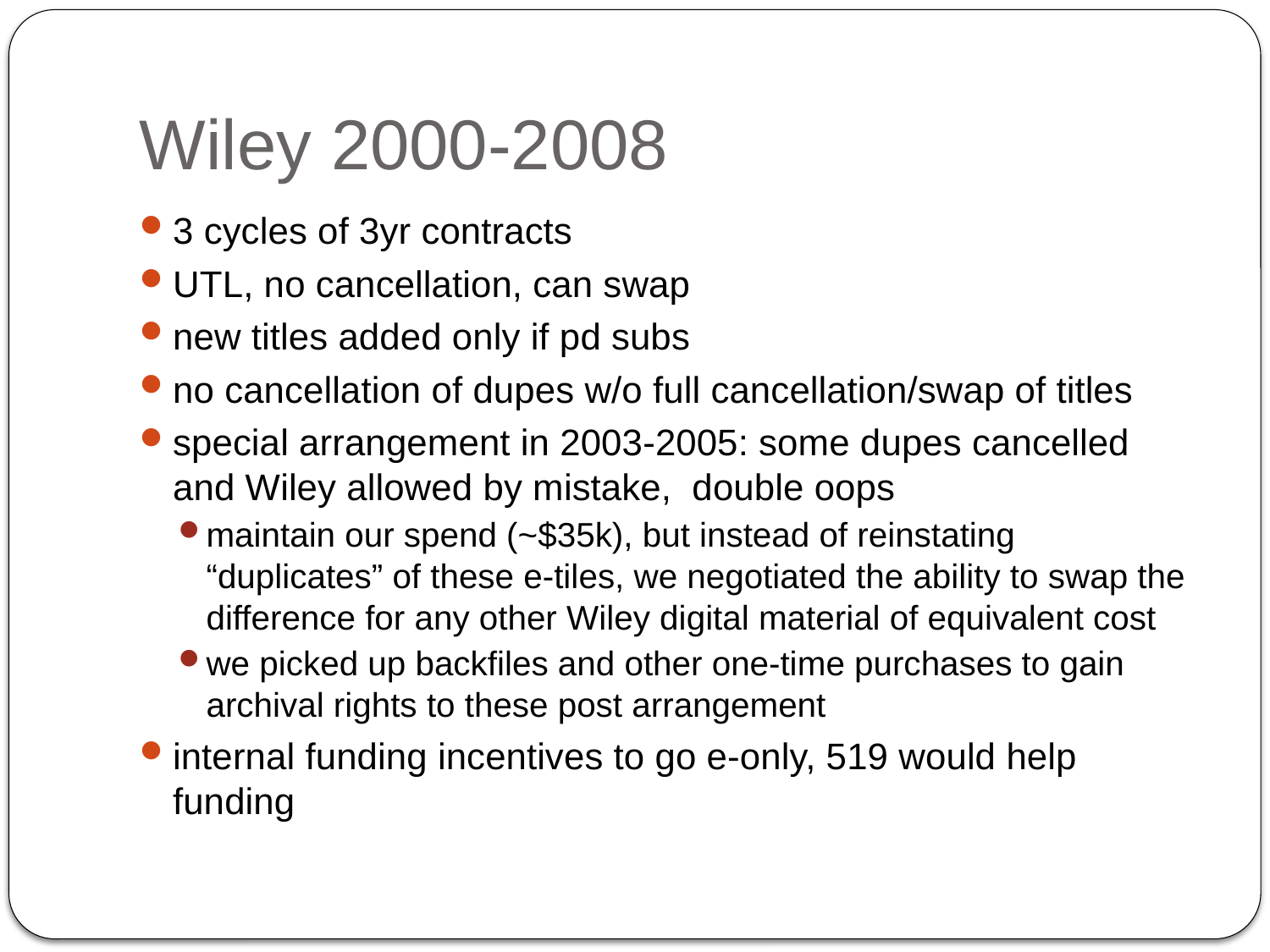

# Wiley 2000-2008
3 cycles of 3yr contracts
UTL, no cancellation, can swap
new titles added only if pd subs
no cancellation of dupes w/o full cancellation/swap of titles
special arrangement in 2003-2005: some dupes cancelled and Wiley allowed by mistake,  double oops
maintain our spend (~$35k), but instead of reinstating “duplicates” of these e-tiles, we negotiated the ability to swap the difference for any other Wiley digital material of equivalent cost
we picked up backfiles and other one-time purchases to gain archival rights to these post arrangement
internal funding incentives to go e-only, 519 would help funding